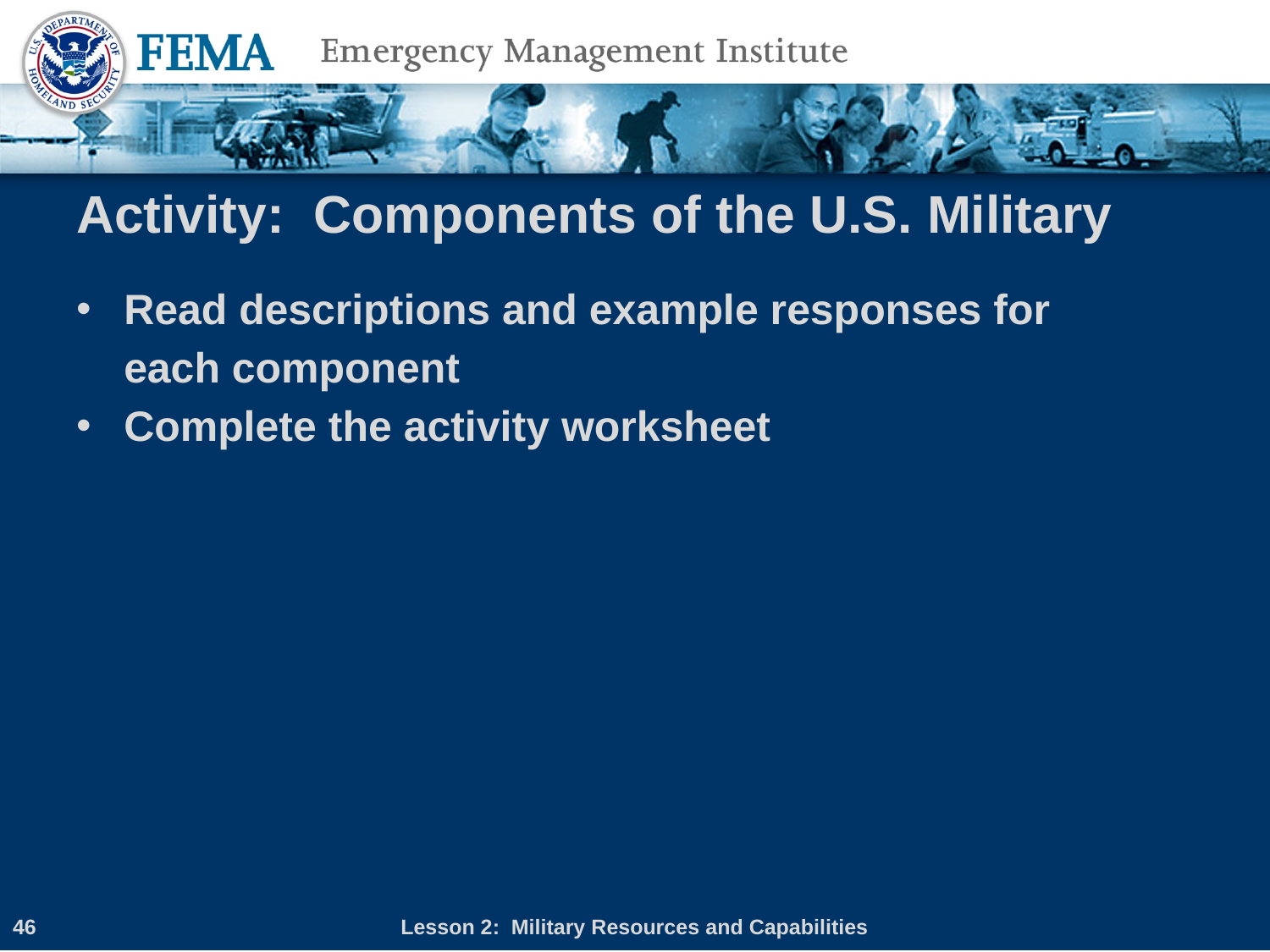

# Activity:  Components of the U.S. Military
Read descriptions and example responses for
each component
Complete the activity worksheet
46
Lesson 2:  Military Resources and Capabilities